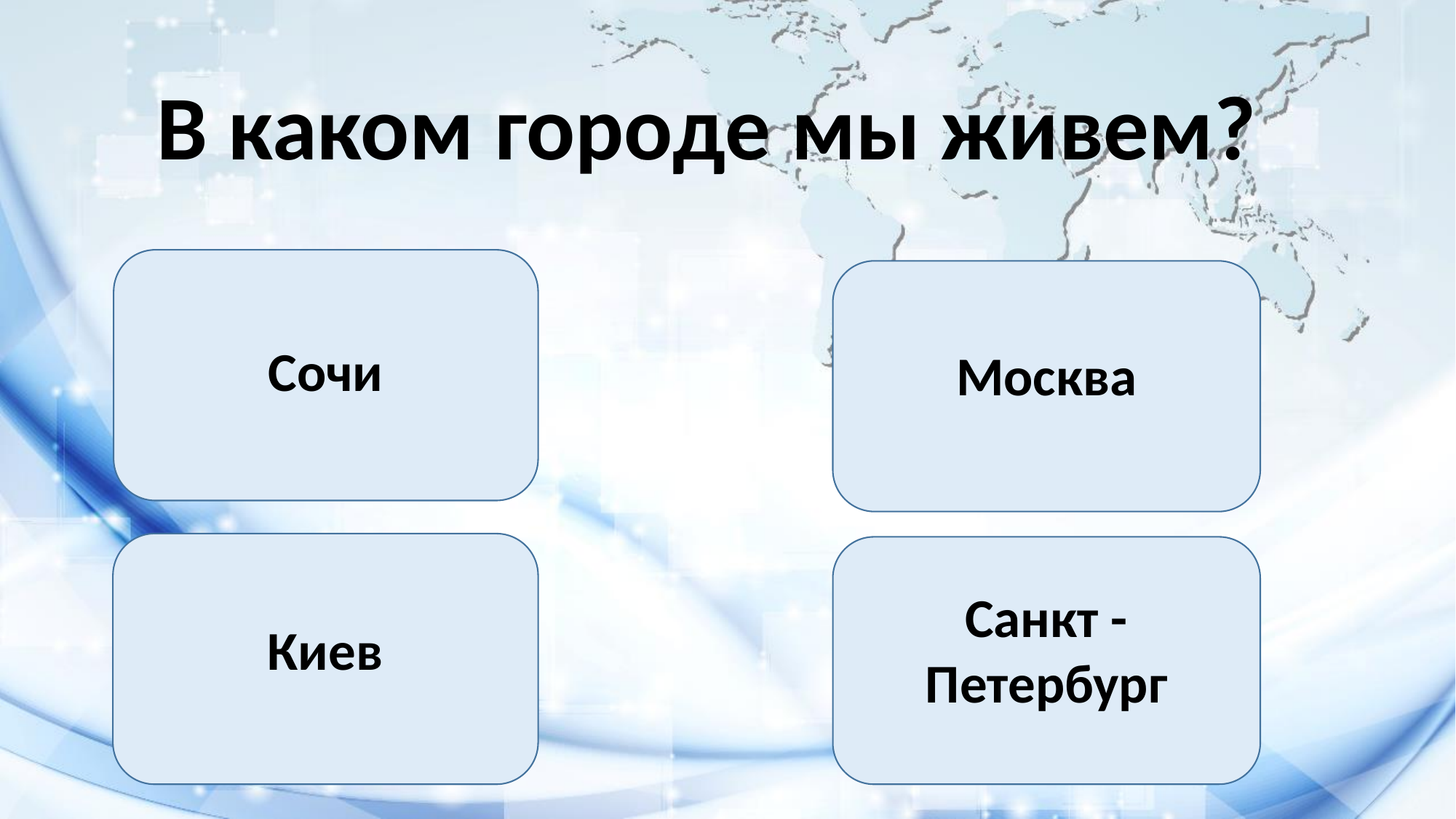

В каком городе мы живем?

Сочи
Москва

Санкт -Петербург
Киев